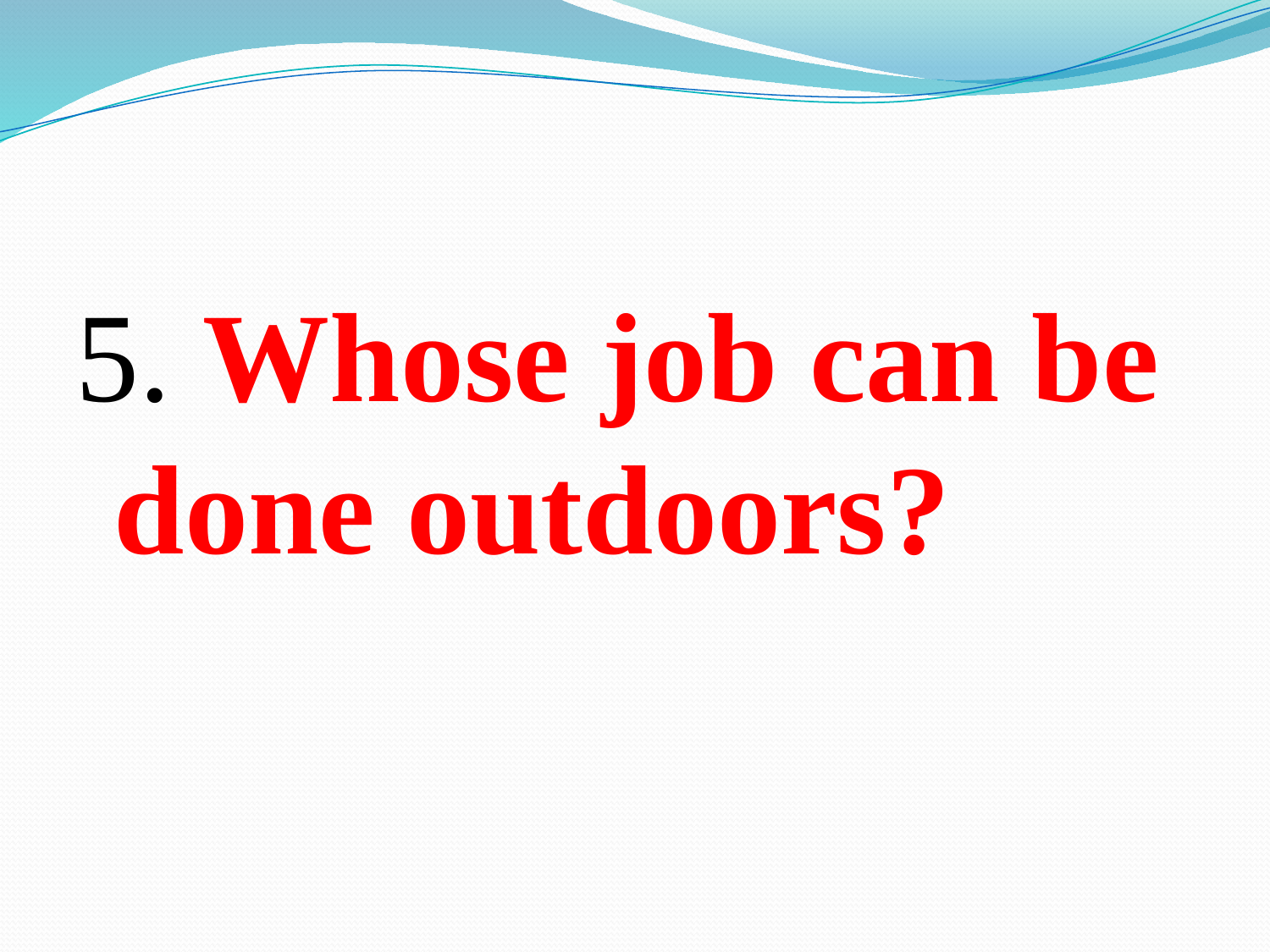

#
5. Whose job can be done outdoors?